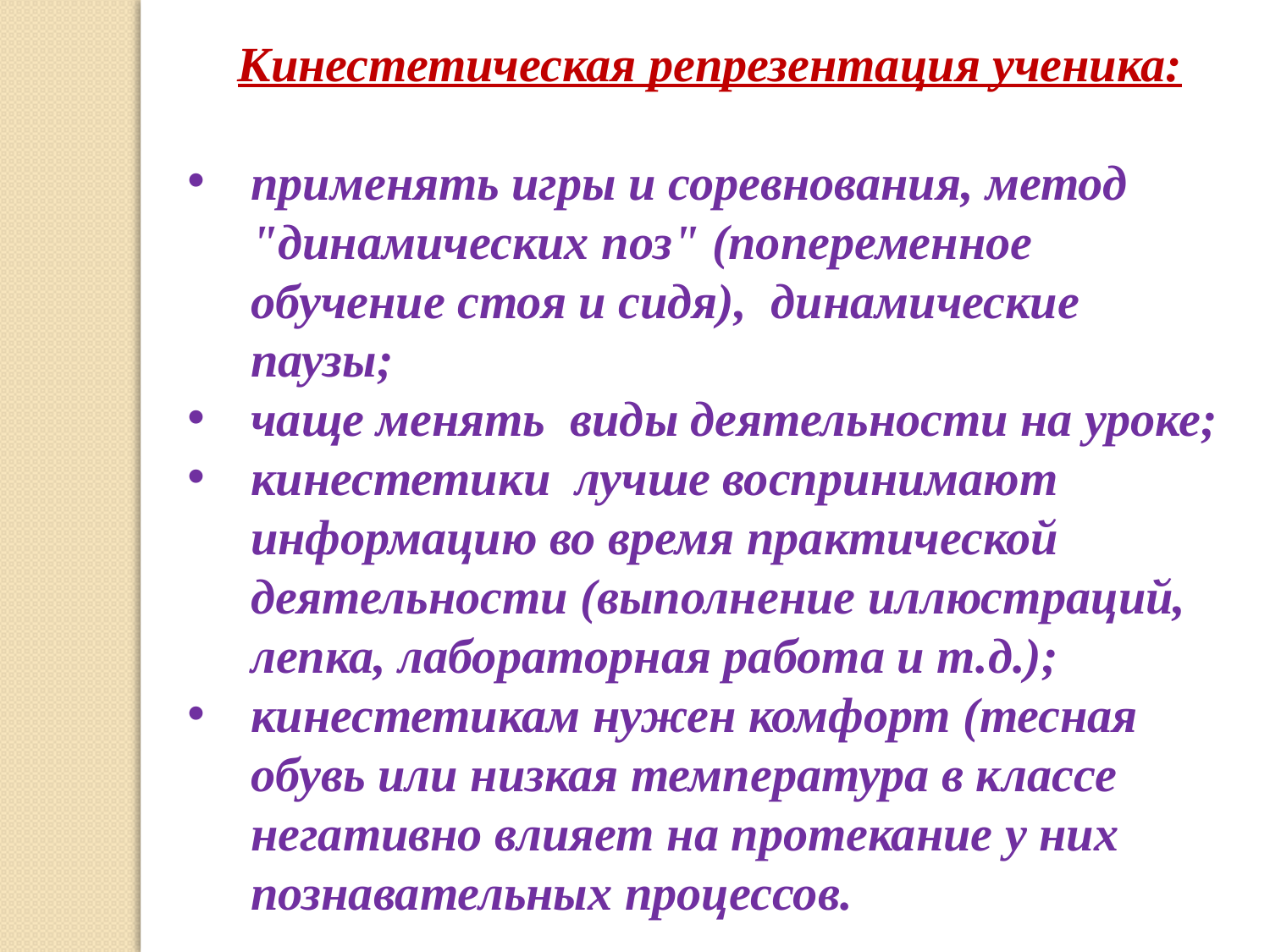

Кинестетическая репрезентация ученика:

применять игры и соревнования, метод "динамических поз" (попеременное обучение стоя и сидя),  динамические паузы;
чаще менять  виды деятельности на уроке;
кинестетики  лучше воспринимают информацию во время практической деятельности (выполнение иллюстраций, лепка, лабораторная работа и т.д.);
кинестетикам нужен комфорт (тесная обувь или низкая температура в классе негативно влияет на протекание у них познавательных процессов.